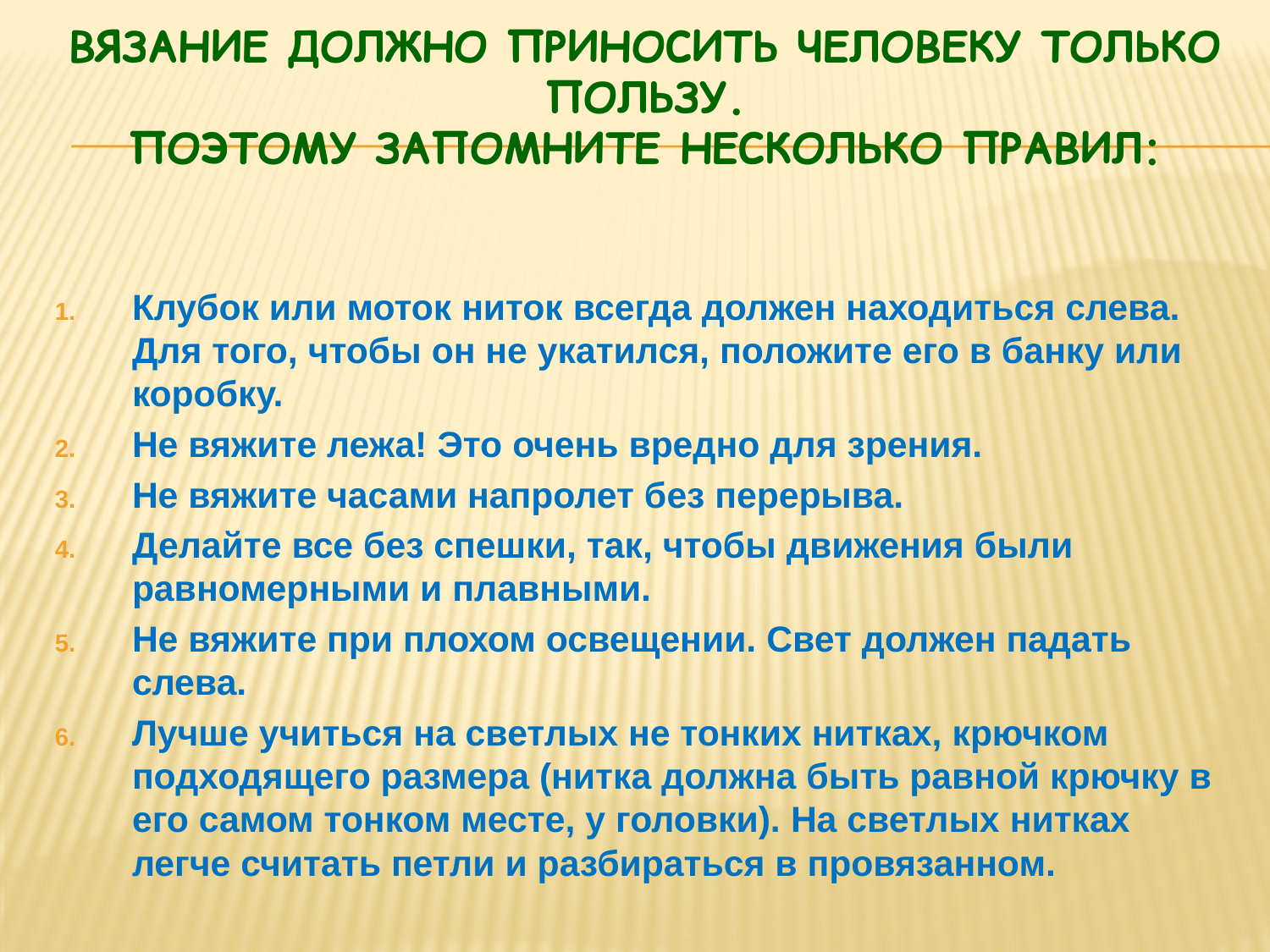

# Вязание должно приносить человеку только пользу. Поэтому запомните несколько правил:
Клубок или моток ниток всегда должен находиться слева. Для того, чтобы он не укатился, положите его в банку или коробку.
Не вяжите лежа! Это очень вредно для зрения.
Не вяжите часами напролет без перерыва.
Делайте все без спешки, так, чтобы движения были равномерными и плавными.
Не вяжите при плохом освещении. Свет должен падать слева.
Лучше учиться на светлых не тонких нитках, крючком подходящего размера (нитка должна быть равной крючку в его самом тонком месте, у головки). На светлых нитках легче считать петли и разбираться в провязанном.